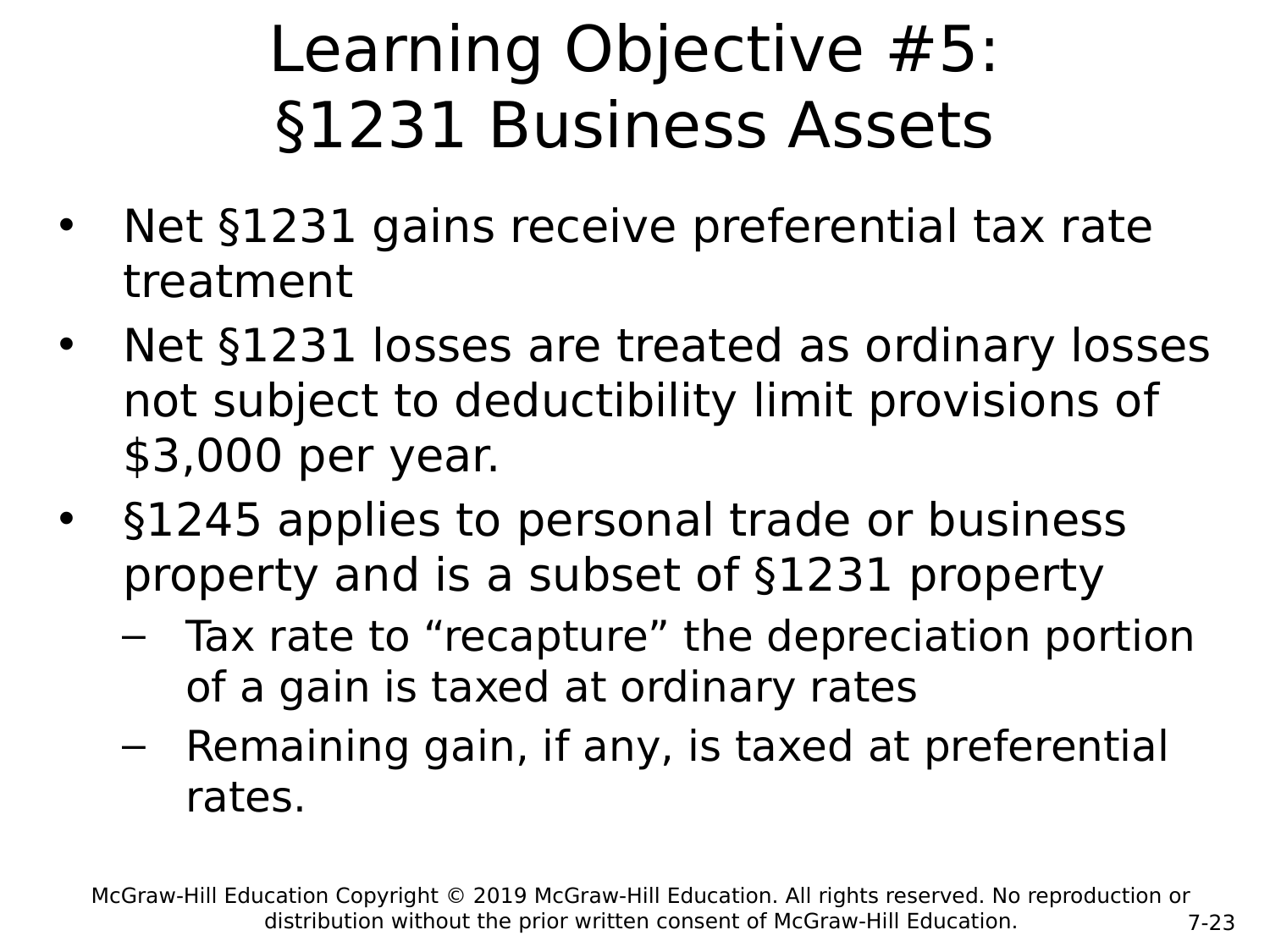

# Learning Objective #5: §1231 Business Assets
Net §1231 gains receive preferential tax rate treatment
Net §1231 losses are treated as ordinary losses not subject to deductibility limit provisions of $3,000 per year.
§1245 applies to personal trade or business property and is a subset of §1231 property
Tax rate to “recapture” the depreciation portion of a gain is taxed at ordinary rates
Remaining gain, if any, is taxed at preferential rates.
McGraw-Hill Education Copyright © 2019 McGraw-Hill Education. All rights reserved. No reproduction or distribution without the prior written consent of McGraw-Hill Education.
7-23